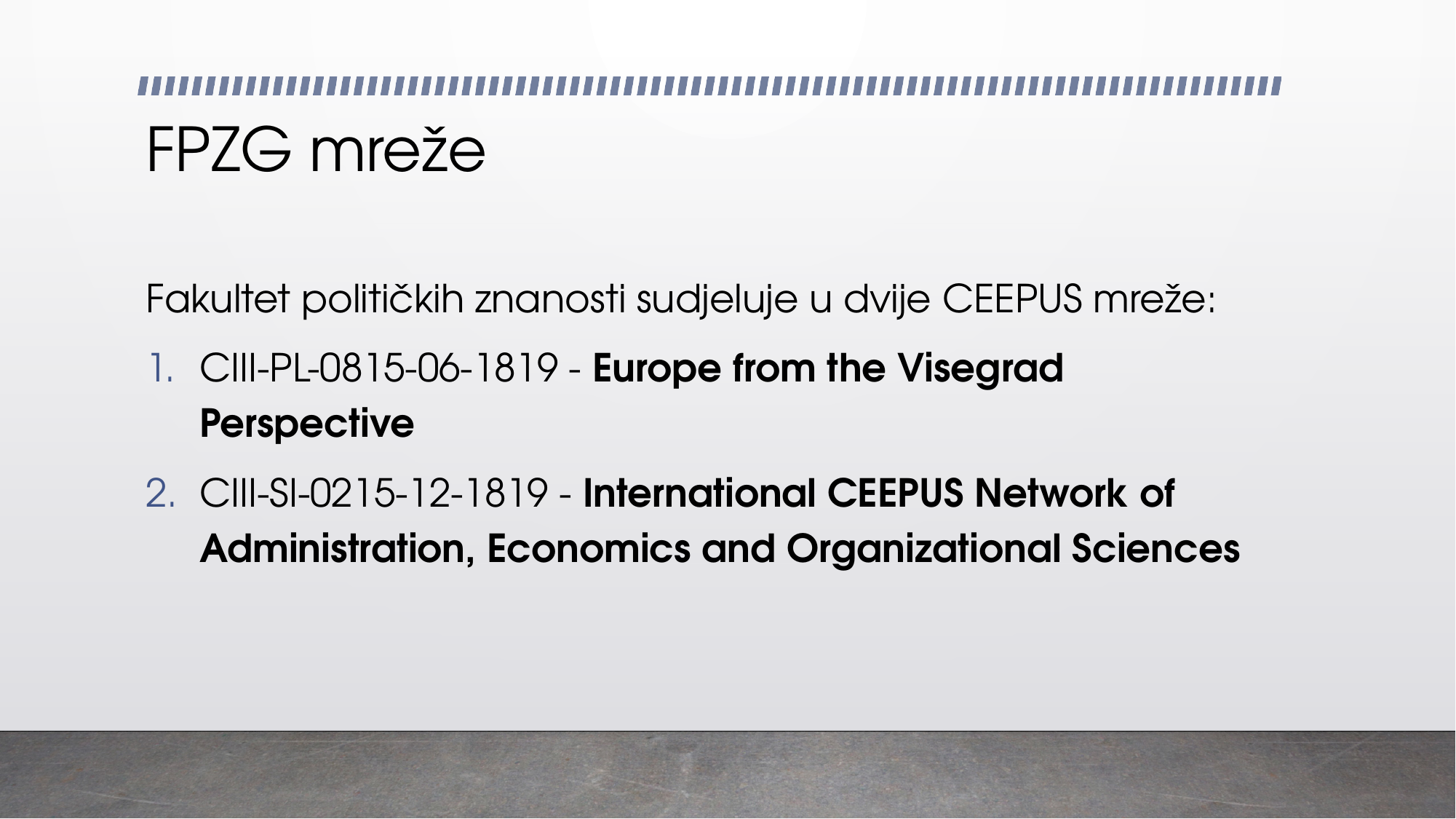

# FPZG mreže
Fakultet političkih znanosti sudjeluje u dvije CEEPUS mreže:
CIII-PL-0815-06-1819 - Europe from the Visegrad Perspective
CIII-SI-0215-12-1819 - International CEEPUS Network of Administration, Economics and Organizational Sciences